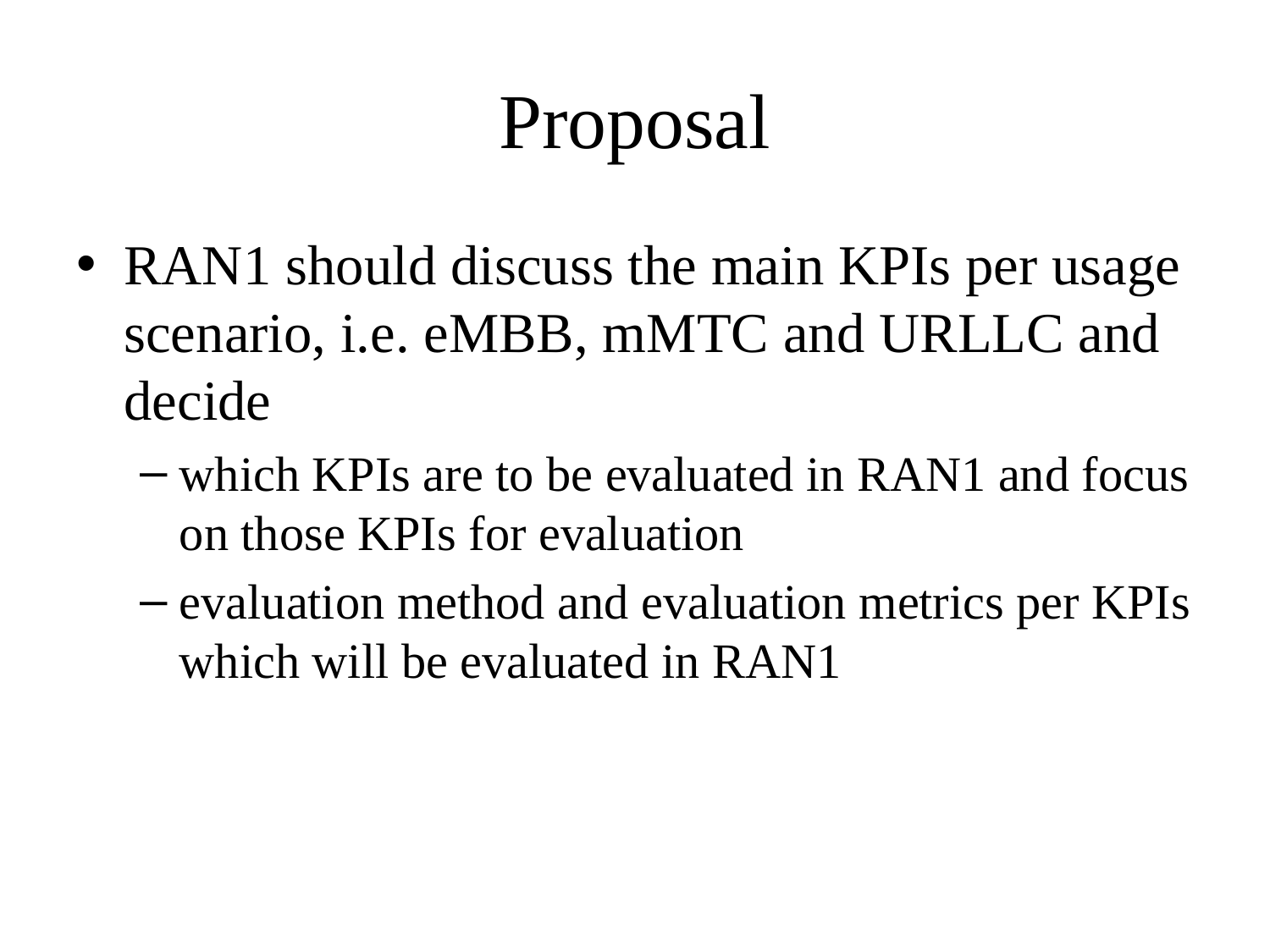

# Proposal
RAN1 should discuss the main KPIs per usage scenario, i.e. eMBB, mMTC and URLLC and decide
which KPIs are to be evaluated in RAN1 and focus on those KPIs for evaluation
evaluation method and evaluation metrics per KPIs which will be evaluated in RAN1